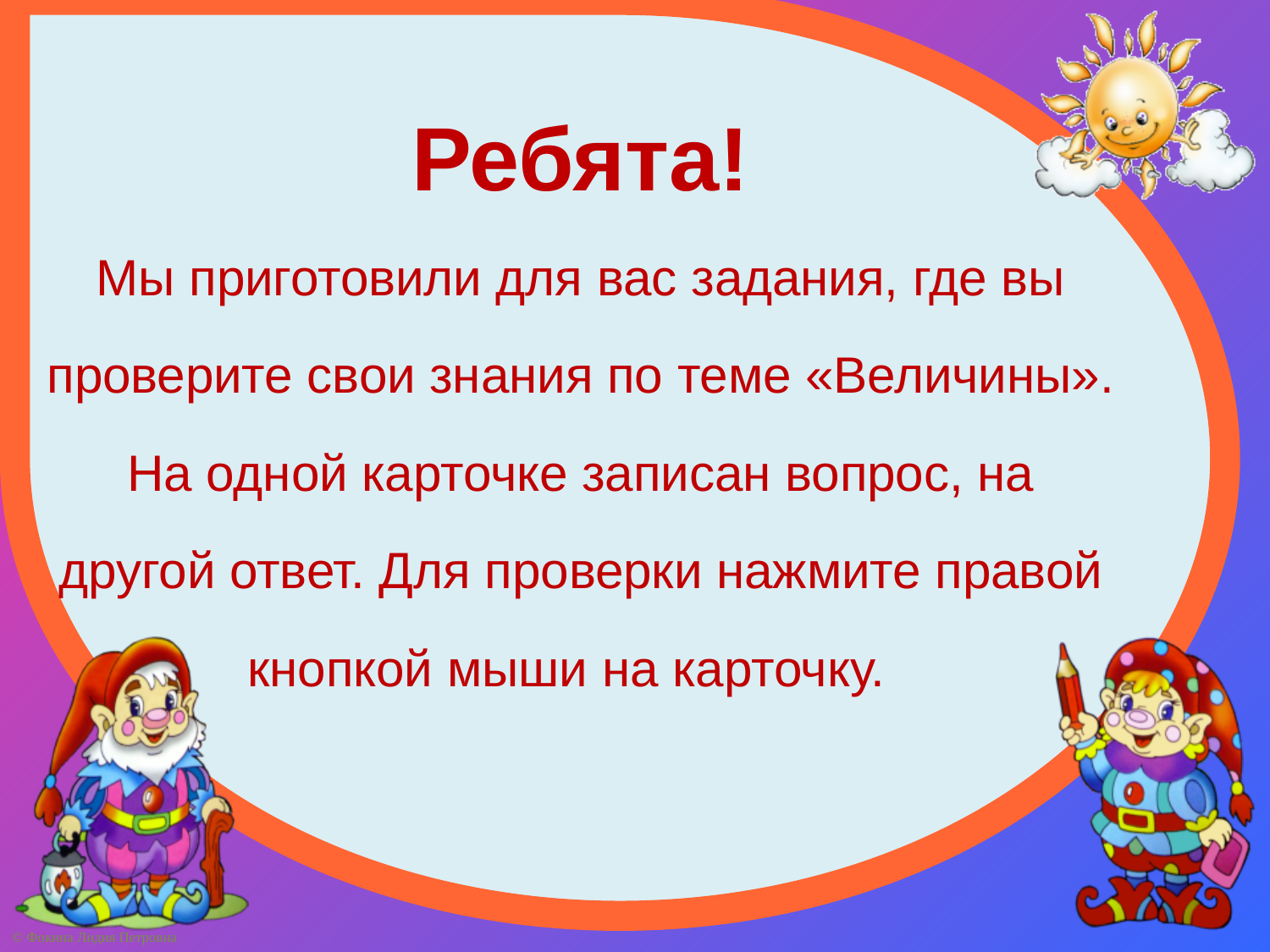

Ребята!
Мы приготовили для вас задания, где вы проверите свои знания по теме «Величины». На одной карточке записан вопрос, на другой ответ. Для проверки нажмите правой кнопкой мыши на карточку.